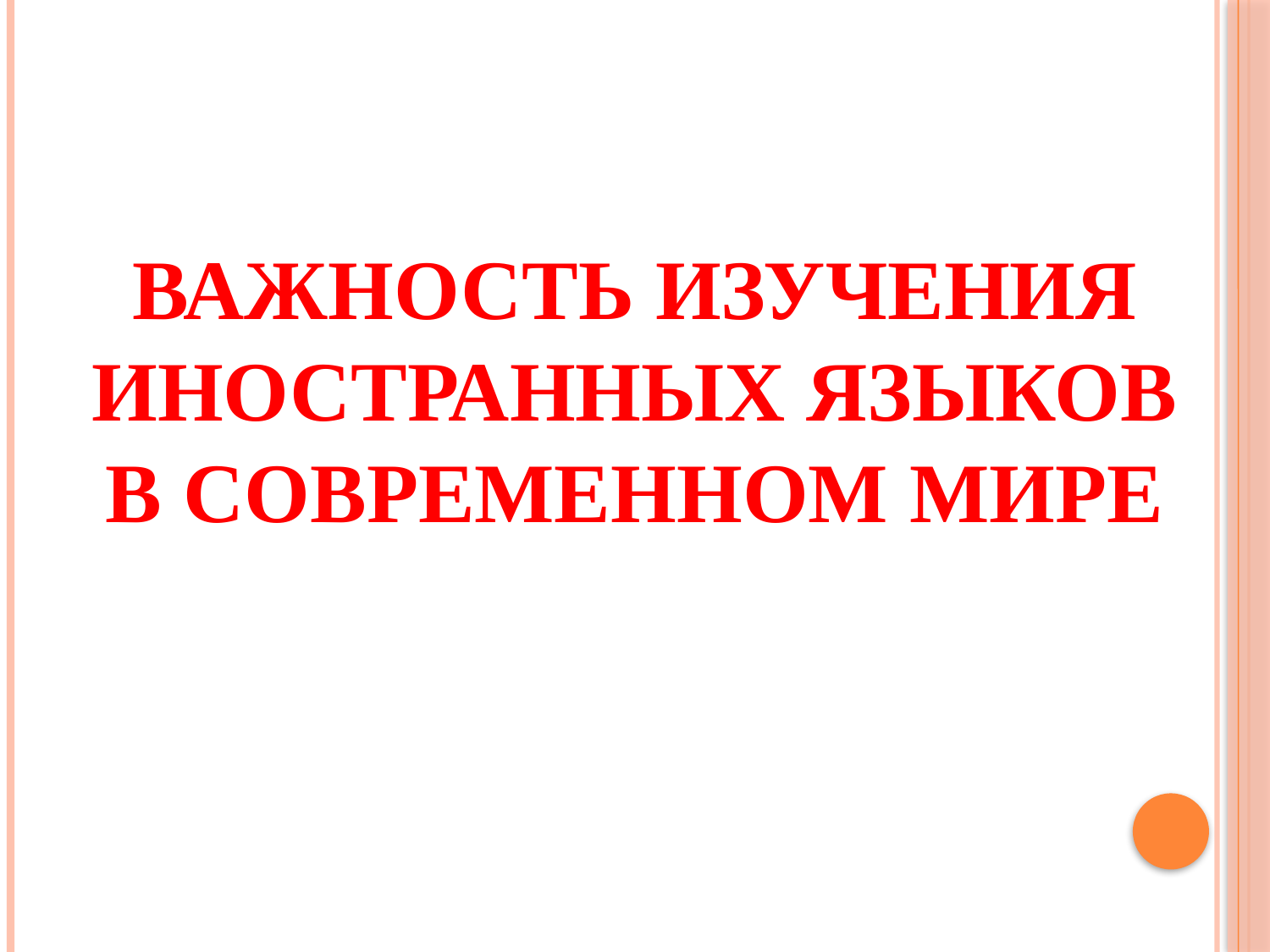

# Важность изучения иностранных языков в современном мире